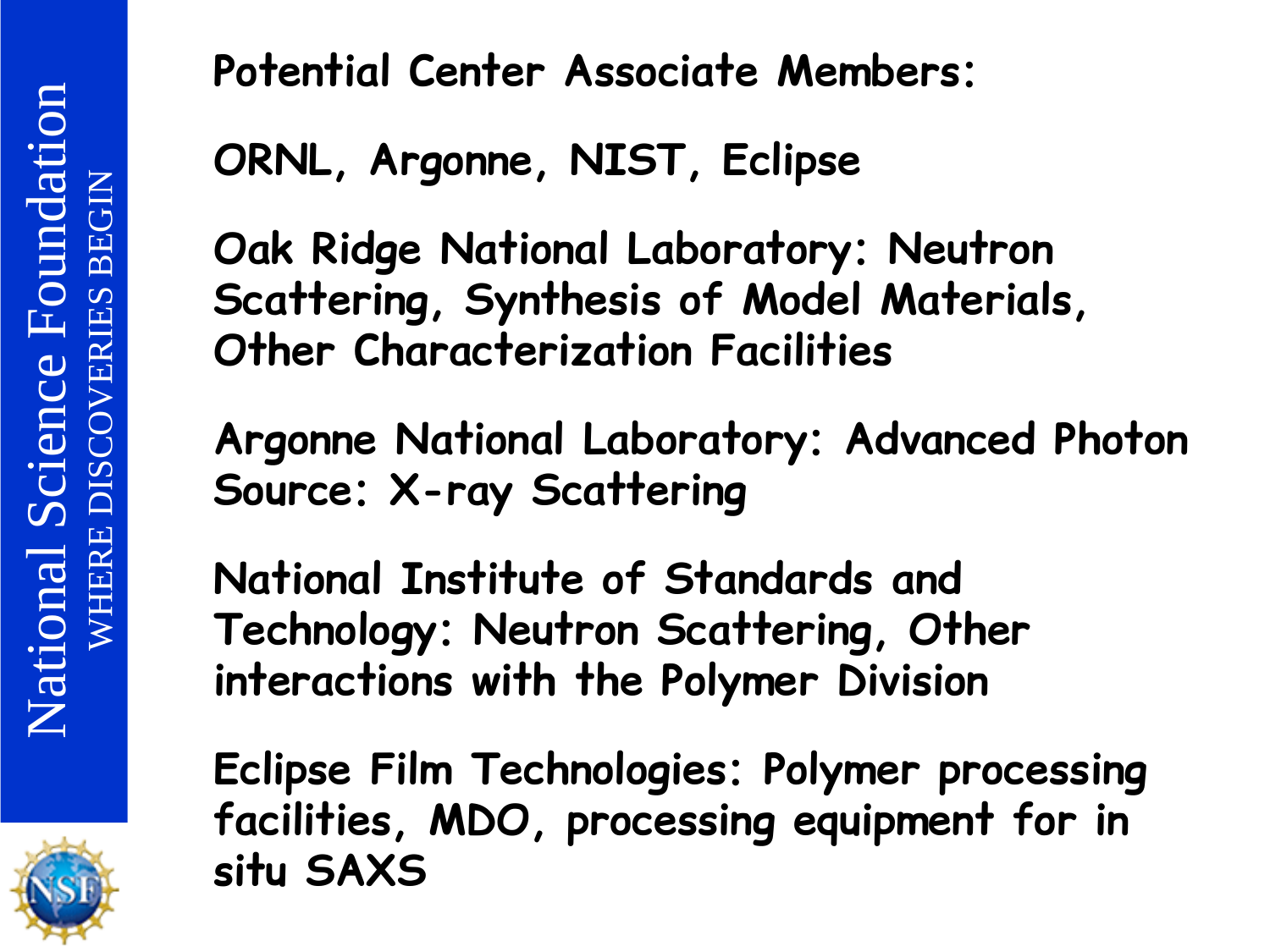

Potential Center Associate Members:

ORNL, Argonne, NIST, Eclipse

Oak Ridge National Laboratory: Neutron Scattering, Synthesis of Model Materials, Other Characterization Facilities

Argonne National Laboratory: Advanced Photon Source: X-ray Scattering

National Institute of Standards and Technology: Neutron Scattering, Other interactions with the Polymer Division

Eclipse Film Technologies: Polymer processing facilities, MDO, processing equipment for in situ SAXS